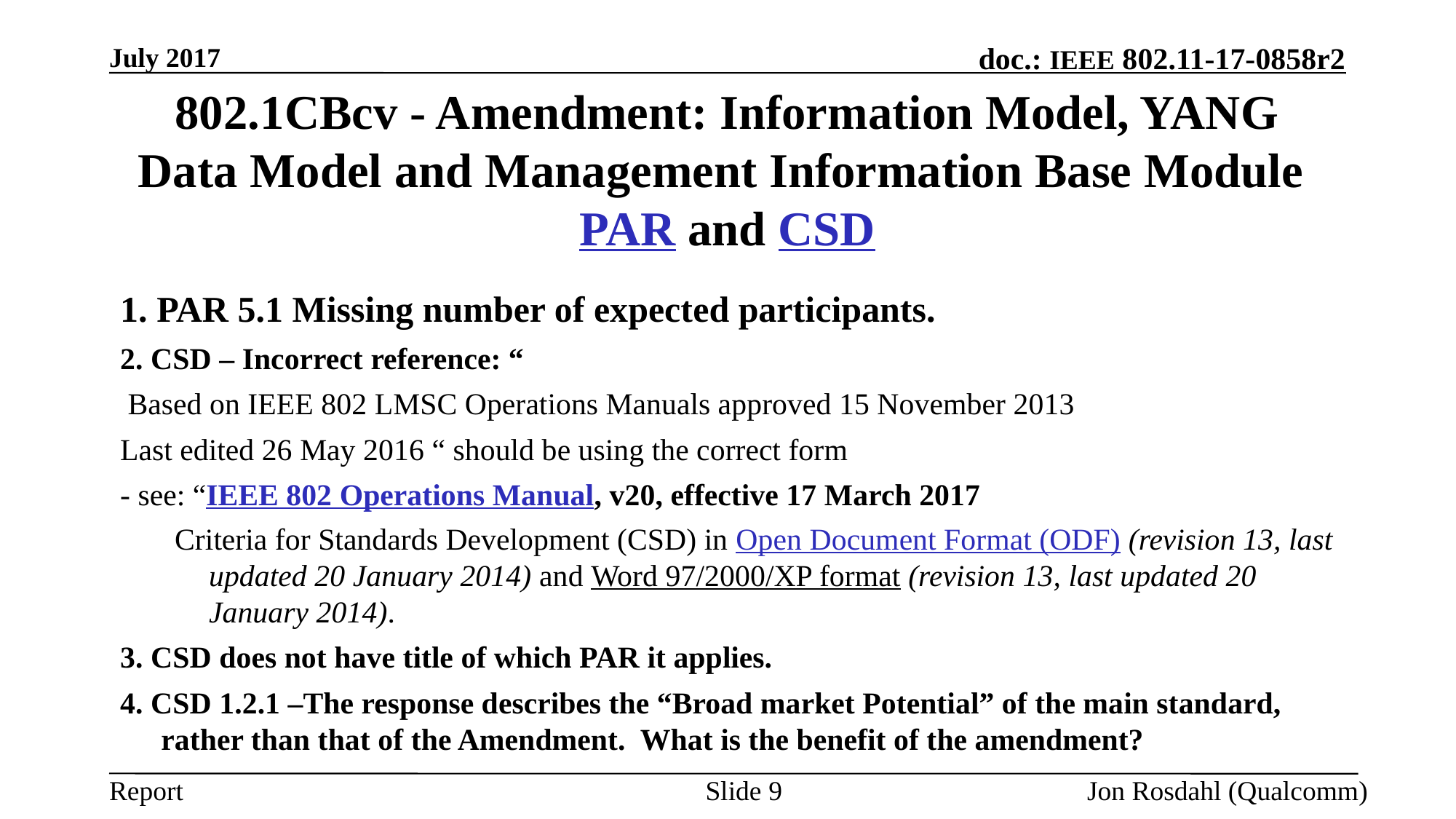

July 2017
# 802.1CBcv - Amendment: Information Model, YANG Data Model and Management Information Base Module PAR and CSD
1. PAR 5.1 Missing number of expected participants.
2. CSD – Incorrect reference: “
 Based on IEEE 802 LMSC Operations Manuals approved 15 November 2013
Last edited 26 May 2016 “ should be using the correct form
- see: “IEEE 802 Operations Manual, v20, effective 17 March 2017
Criteria for Standards Development (CSD) in Open Document Format (ODF) (revision 13, last updated 20 January 2014) and Word 97/2000/XP format (revision 13, last updated 20 January 2014).
3. CSD does not have title of which PAR it applies.
4. CSD 1.2.1 –The response describes the “Broad market Potential” of the main standard, rather than that of the Amendment.  What is the benefit of the amendment?

Slide 9
Jon Rosdahl (Qualcomm)